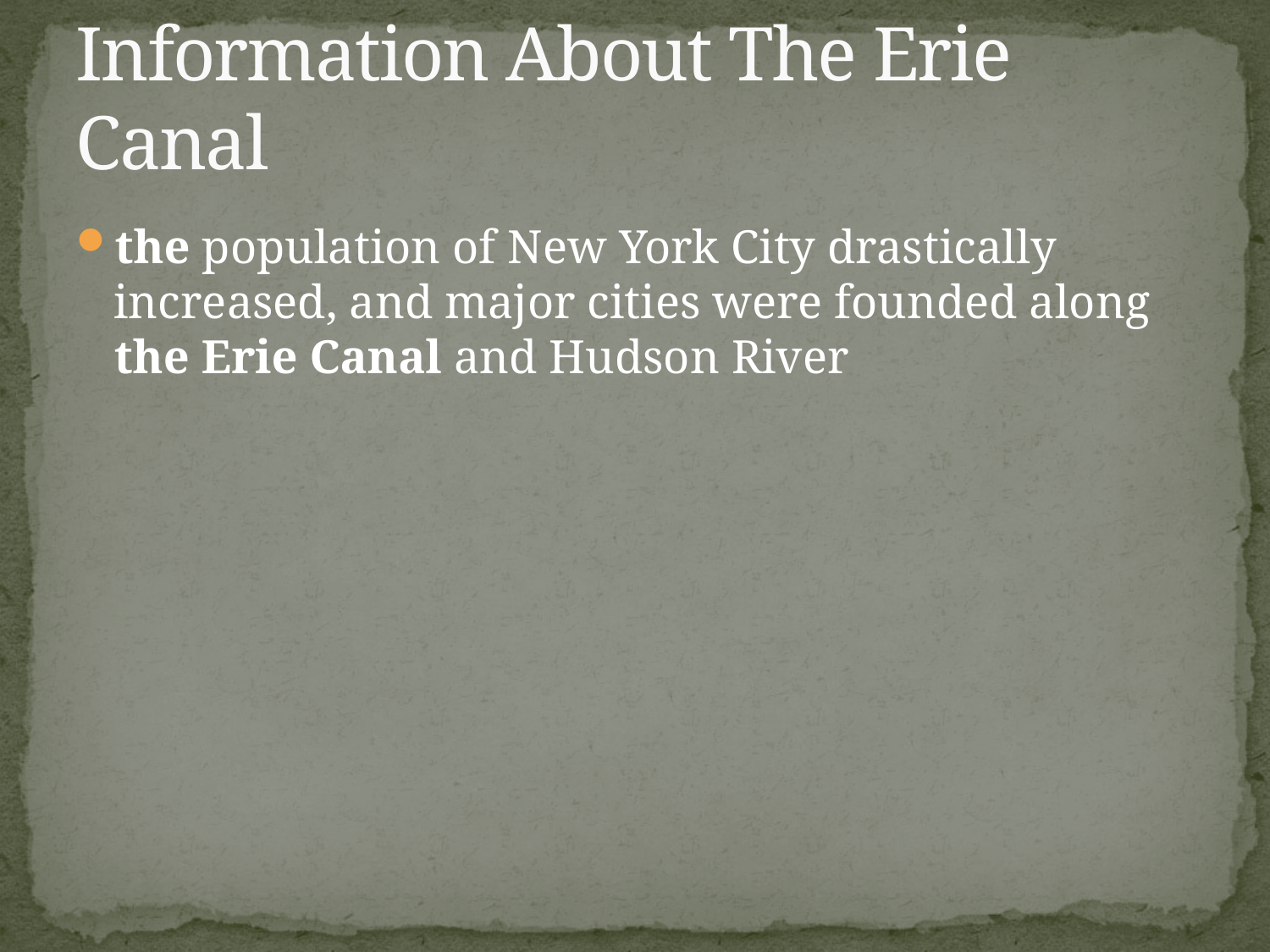

# Information About The Erie Canal
the population of New York City drastically increased, and major cities were founded along the Erie Canal and Hudson River